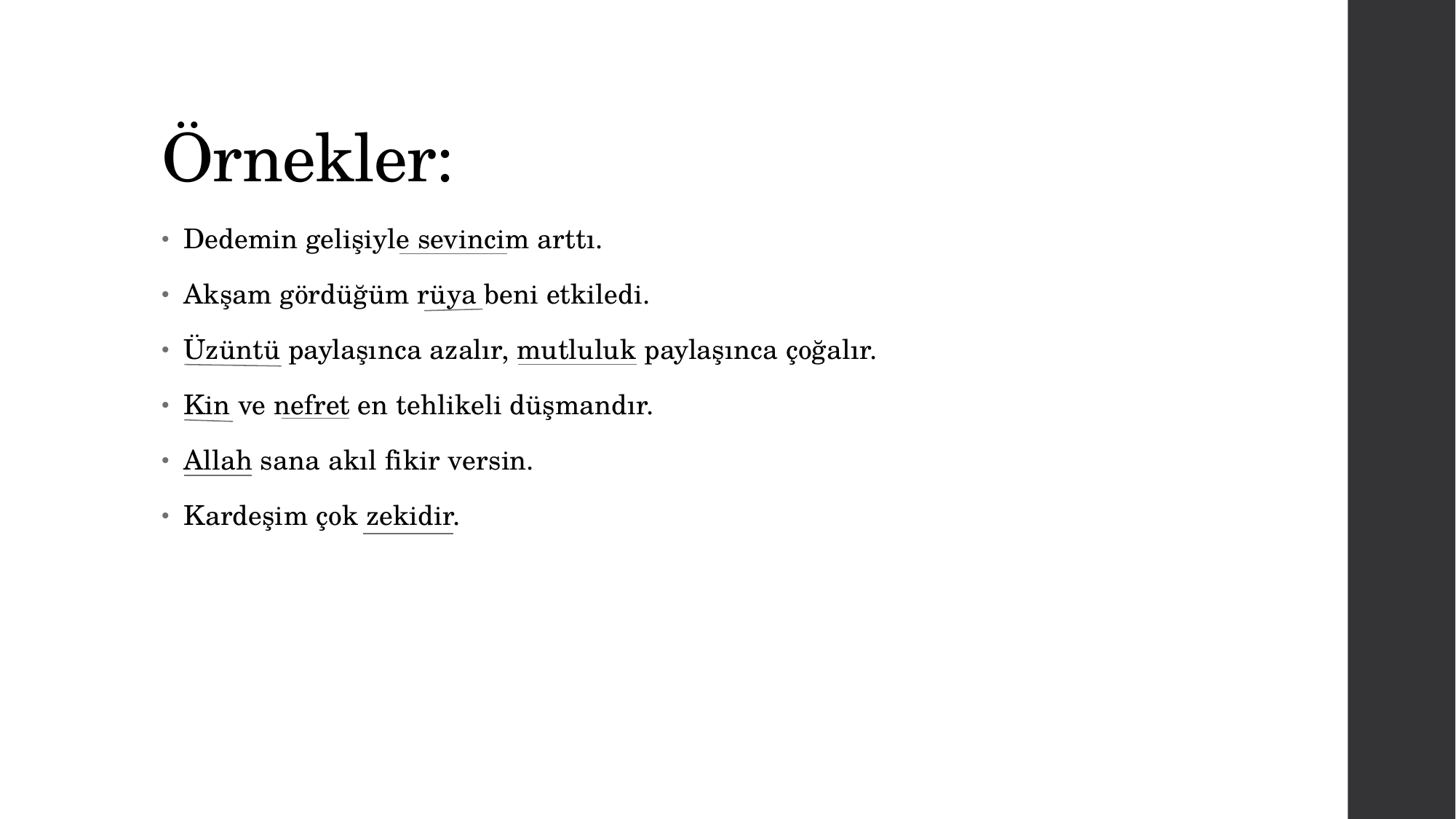

# Örnekler:
Dedemin gelişiyle sevincim arttı.
Akşam gördüğüm rüya beni etkiledi.
Üzüntü paylaşınca azalır, mutluluk paylaşınca çoğalır.
Kin ve nefret en tehlikeli düşmandır.
Allah sana akıl fikir versin.
Kardeşim çok zekidir.